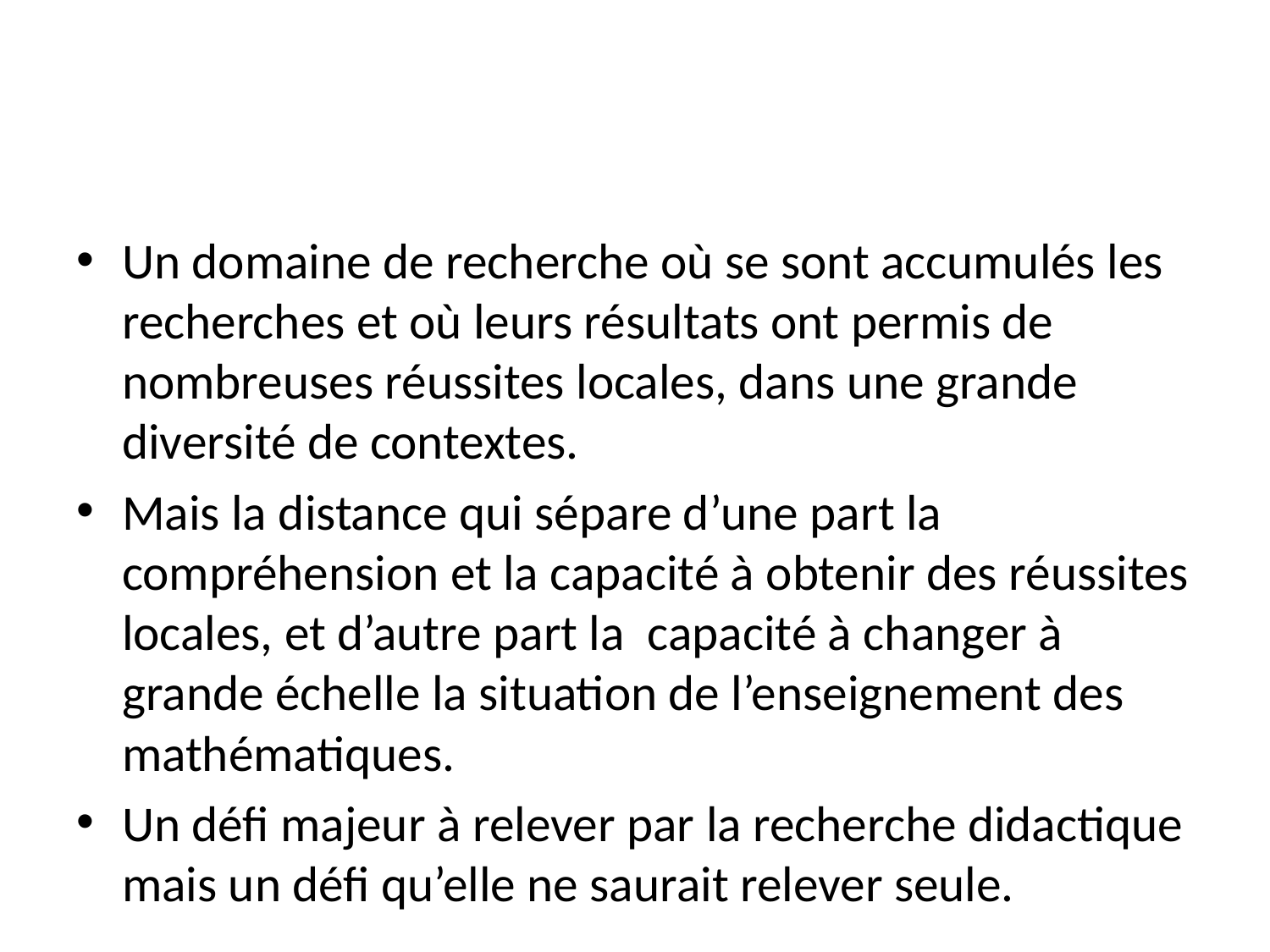

#
Un domaine de recherche où se sont accumulés les recherches et où leurs résultats ont permis de nombreuses réussites locales, dans une grande diversité de contextes.
Mais la distance qui sépare d’une part la compréhension et la capacité à obtenir des réussites locales, et d’autre part la  capacité à changer à grande échelle la situation de l’enseignement des mathématiques.
Un défi majeur à relever par la recherche didactique mais un défi qu’elle ne saurait relever seule.